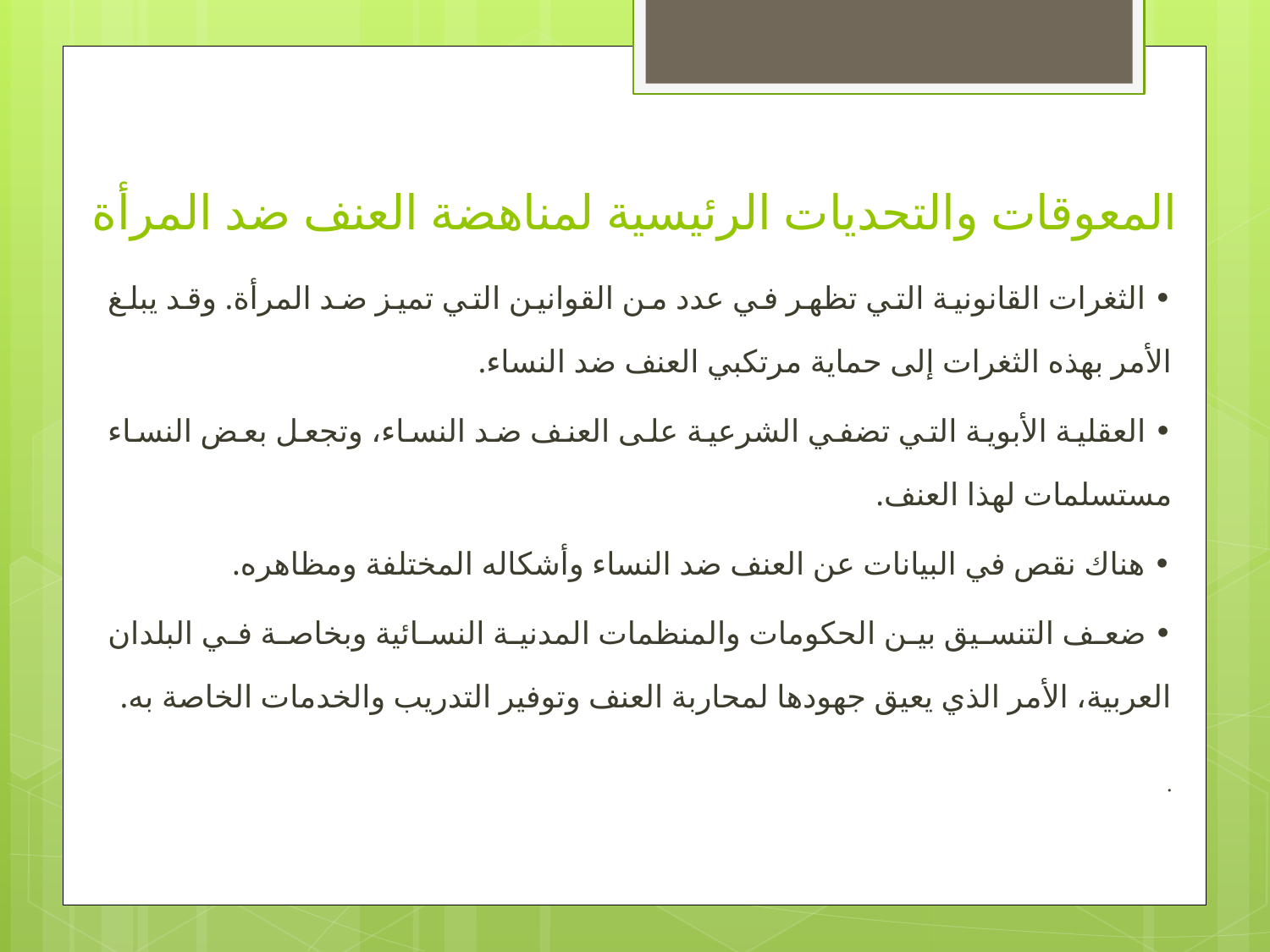

# المعوقات والتحديات الرئيسية لمناهضة العنف ضد المرأة
• الثغرات القانونية التي تظهر في عدد من القوانين التي تميز ضد المرأة. وقد يبلغ الأمر بهذه الثغرات إلى حماية مرتكبي العنف ضد النساء.
• العقلية الأبوية التي تضفي الشرعية على العنف ضد النساء، وتجعل بعض النساء مستسلمات لهذا العنف.
• هناك نقص في البيانات عن العنف ضد النساء وأشكاله المختلفة ومظاهره.
• ضعف التنسيق بين الحكومات والمنظمات المدنية النسائية وبخاصة في البلدان العربية، الأمر الذي يعيق جهودها لمحاربة العنف وتوفير التدريب والخدمات الخاصة به.

•